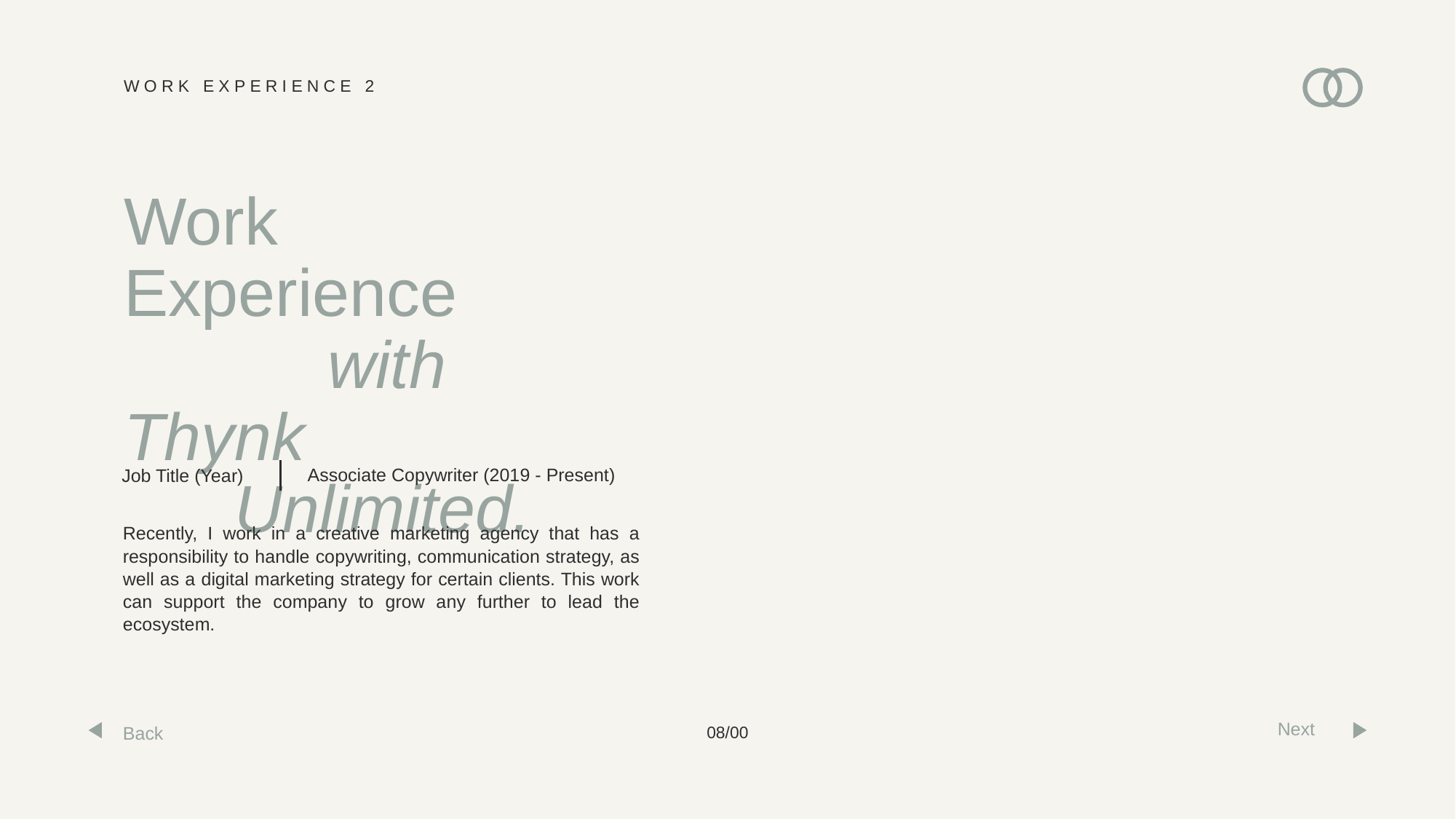

WORK EXPERIENCE 2
# Work Experience with Thynk Unlimited.

Associate Copywriter (2019 - Present)
Job Title (Year)
Recently, I work in a creative marketing agency that has a responsibility to handle copywriting, communication strategy, as well as a digital marketing strategy for certain clients. This work can support the company to grow any further to lead the ecosystem.
Next
Back
08/00